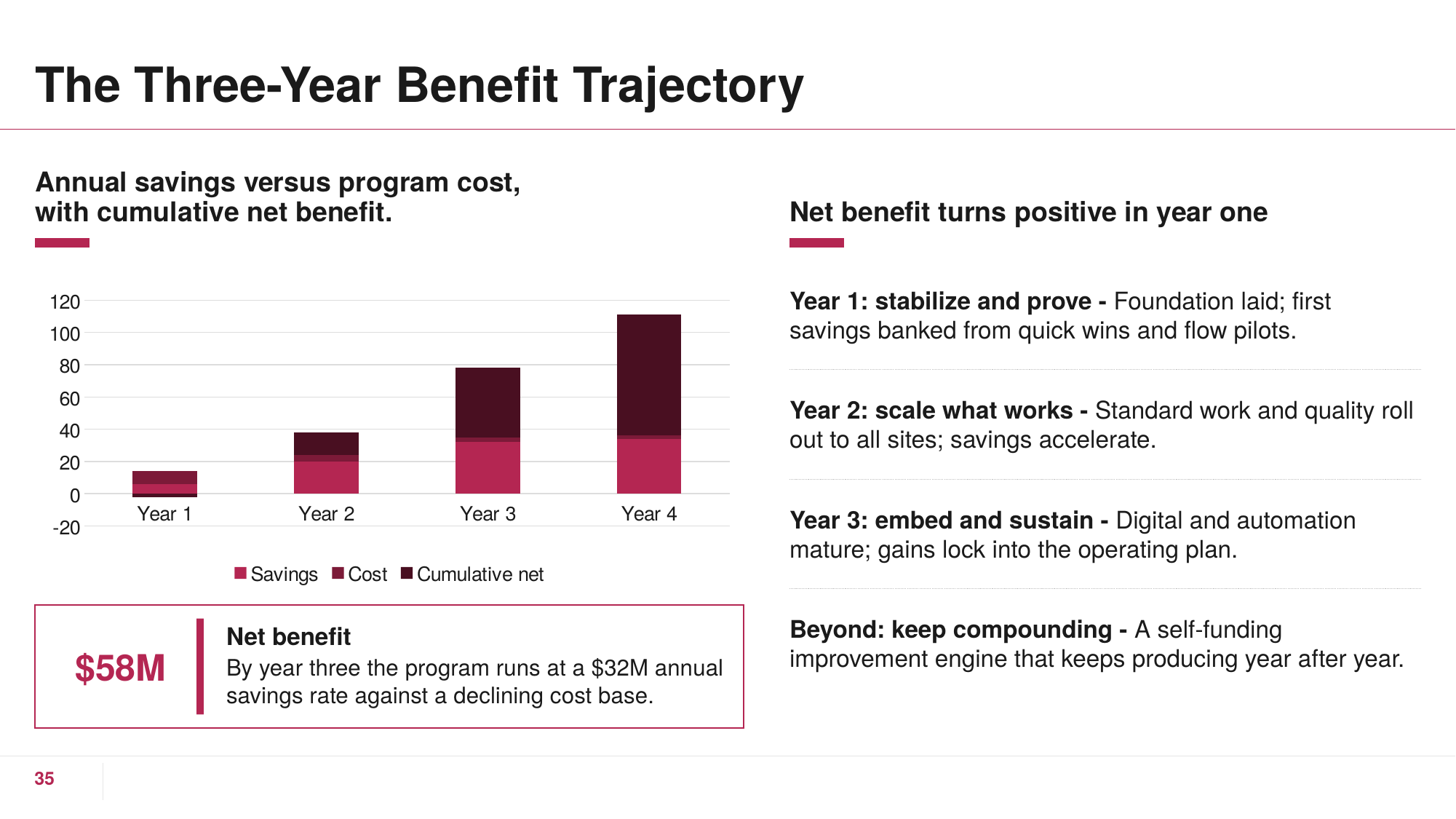

# The Three-Year Benefit Trajectory
Annual savings versus program cost,
with cumulative net benefit.
Net benefit turns positive in year one

### Chart

| Category | Savings | Cost | Cumulative net |
|---|---|---|---|
| Year 1 | 6.0 | 8.0 | -2.0 |
| Year 2 | 20.0 | 4.0 | 14.0 |
| Year 3 | 32.0 | 3.0 | 43.0 |
| Year 4 | 34.0 | 2.0 | 75.0 |
Year 1: stabilize and prove - Foundation laid; first savings banked from quick wins and flow pilots.
Year 2: scale what works - Standard work and quality roll out to all sites; savings accelerate.
Year 3: embed and sustain - Digital and automation mature; gains lock into the operating plan.

Beyond: keep compounding - A self-funding improvement engine that keeps producing year after year.

Net benefit
$58M
By year three the program runs at a $32M annual savings rate against a declining cost base.
35